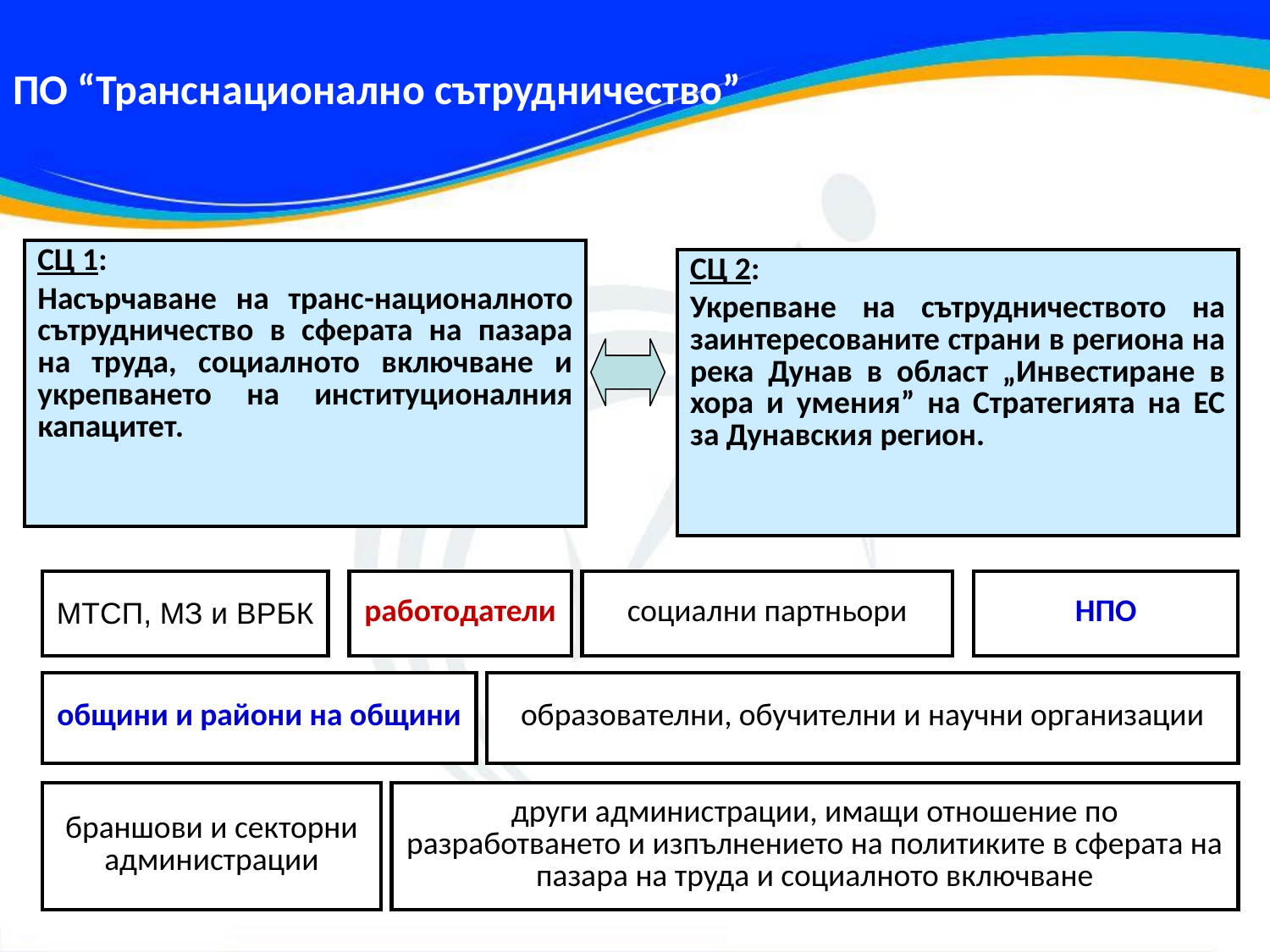

ПО “Транснационално сътрудничество”
| СЦ 1: Насърчаване на транс-националното сътрудничество в сферата на пазара на труда, социалното включване и укрепването на институционалния капацитет. |
| --- |
| СЦ 2: Укрепване на сътрудничеството на заинтересованите страни в региона на река Дунав в област „Инвестиране в хора и умения” на Стратегията на ЕС за Дунавския регион. |
| --- |

| МТСП, МЗ и ВРБК |
| --- |
| работодатели |
| --- |
| социални партньори |
| --- |
| НПО |
| --- |
| общини и райони на общини |
| --- |
| образователни, обучителни и научни организации |
| --- |
| браншови и секторни администрации |
| --- |
| други администрации, имащи отношение по разработването и изпълнението на политиките в сферата на пазара на труда и социалното включване |
| --- |